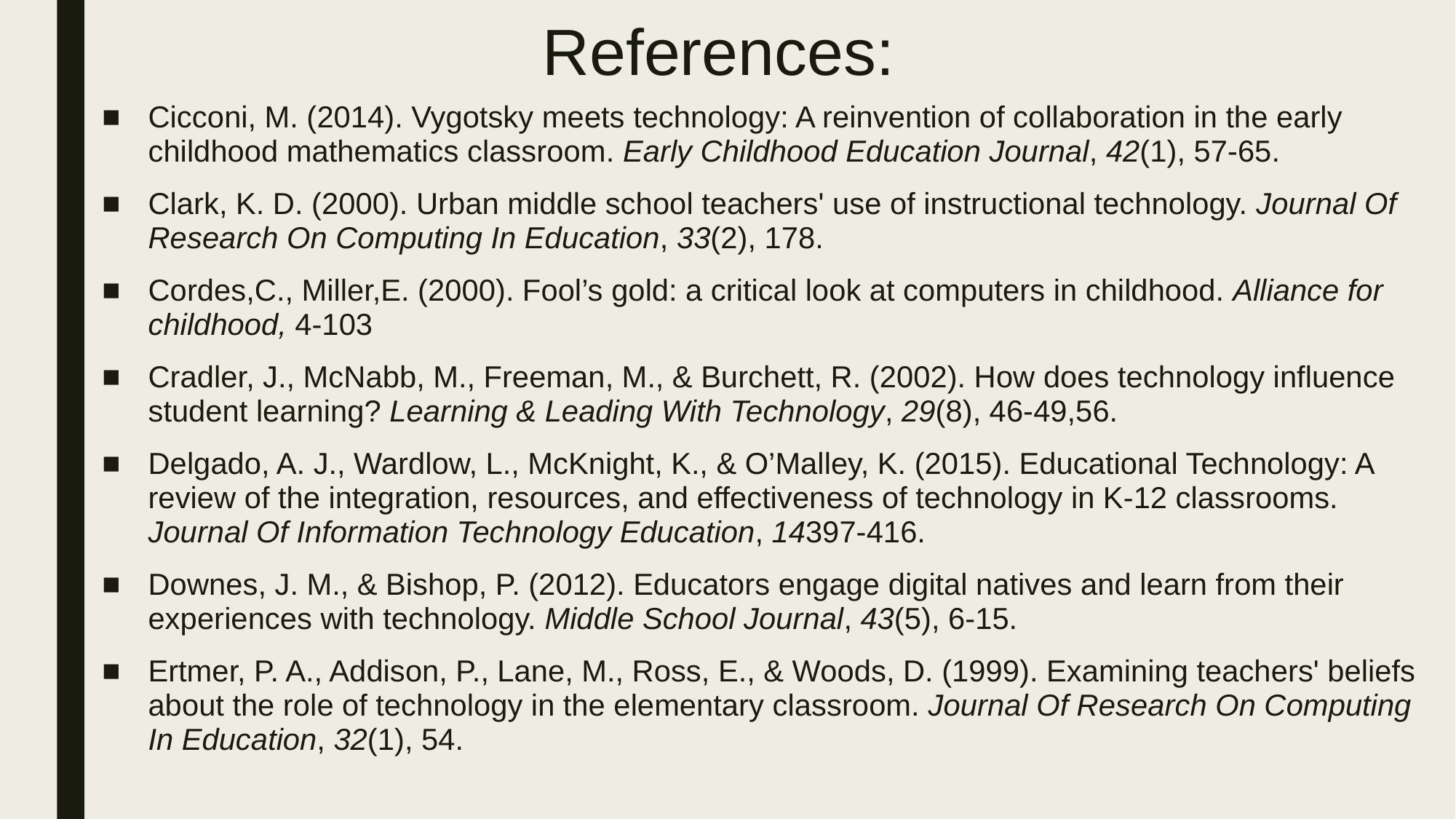

# References:
Cicconi, M. (2014). Vygotsky meets technology: A reinvention of collaboration in the early childhood mathematics classroom. Early Childhood Education Journal, 42(1), 57-65.
Clark, K. D. (2000). Urban middle school teachers' use of instructional technology. Journal Of Research On Computing In Education, 33(2), 178.
Cordes,C., Miller,E. (2000). Fool’s gold: a critical look at computers in childhood. Alliance for childhood, 4-103
Cradler, J., McNabb, M., Freeman, M., & Burchett, R. (2002). How does technology influence student learning? Learning & Leading With Technology, 29(8), 46-49,56.
Delgado, A. J., Wardlow, L., McKnight, K., & O’Malley, K. (2015). Educational Technology: A review of the integration, resources, and effectiveness of technology in K-12 classrooms. Journal Of Information Technology Education, 14397-416.
Downes, J. M., & Bishop, P. (2012). Educators engage digital natives and learn from their experiences with technology. Middle School Journal, 43(5), 6-15.
Ertmer, P. A., Addison, P., Lane, M., Ross, E., & Woods, D. (1999). Examining teachers' beliefs about the role of technology in the elementary classroom. Journal Of Research On Computing In Education, 32(1), 54.